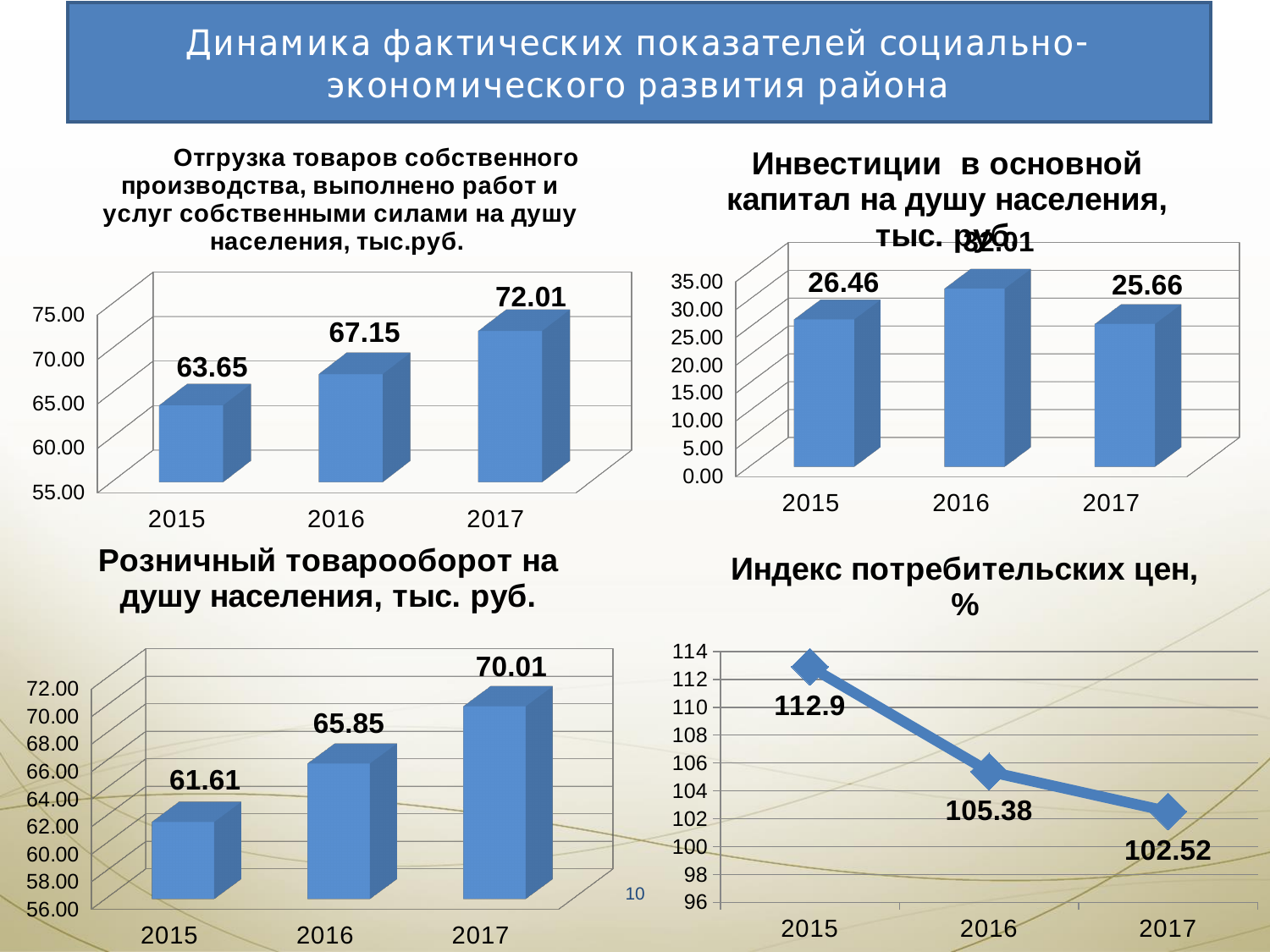

Динамика фактических показателей социально-экономического развития района

[unsupported chart]

[unsupported chart]

[unsupported chart]

### Chart:

| Category | Индекс потребительских цен, % |
|---|---|
| 2015 | 112.9 |
| 2016 | 105.38 |
| 2017 | 102.52 |
10